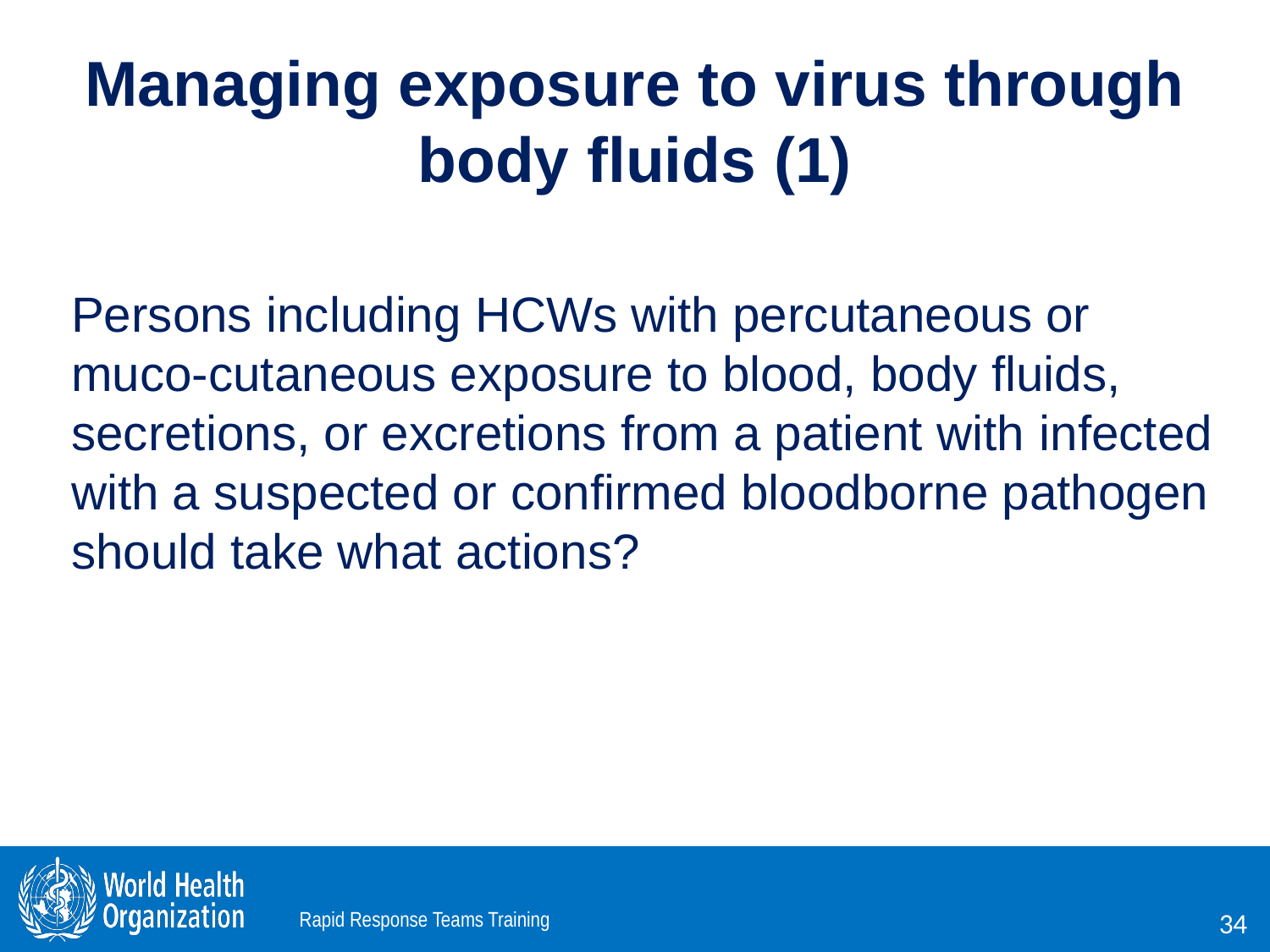

Managing exposure to virus through body fluids (1)
Persons including HCWs with percutaneous or muco-cutaneous exposure to blood, body fluids, secretions, or excretions from a patient with infected with a suspected or confirmed bloodborne pathogen should take what actions?